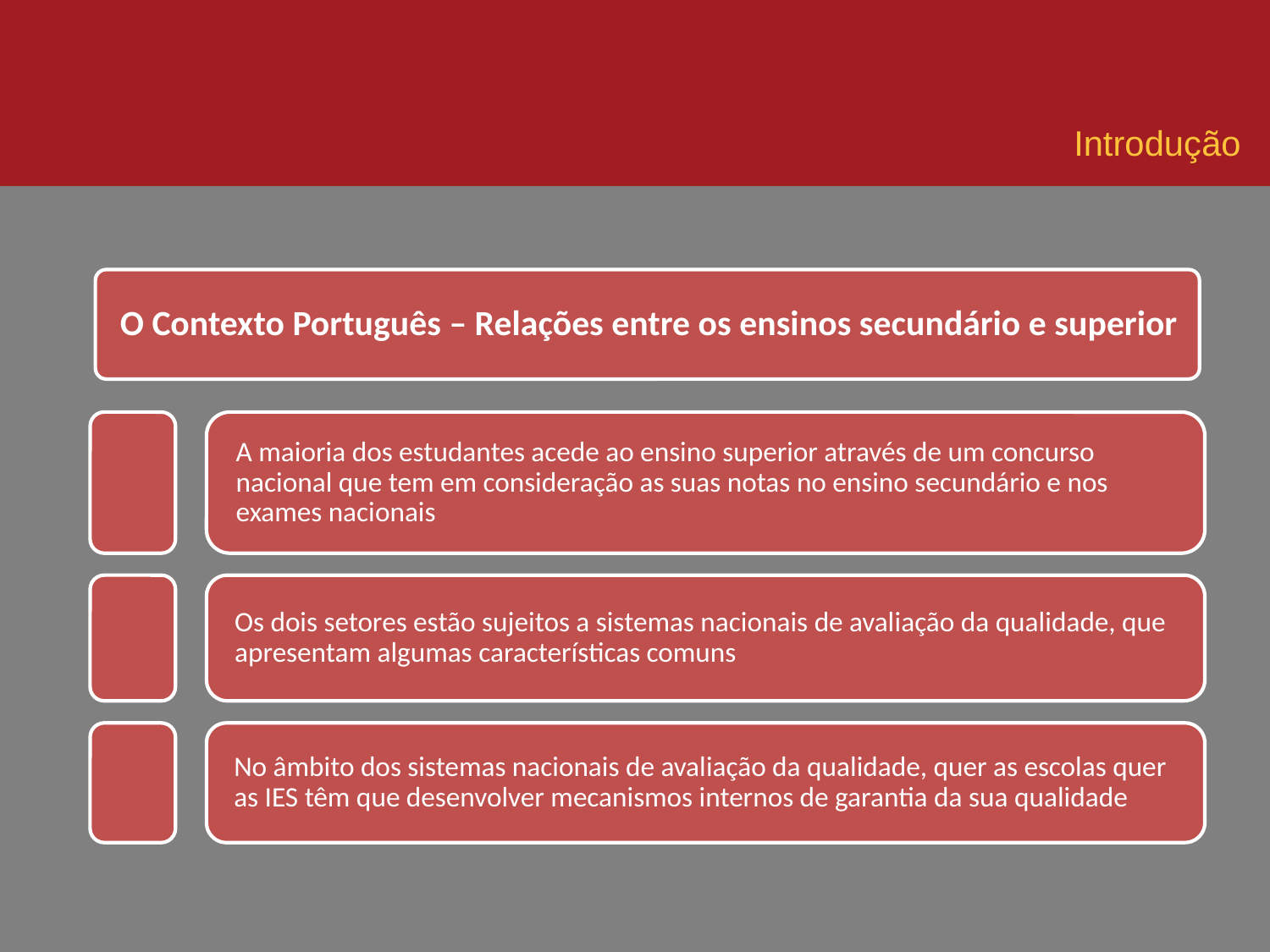

Introdução
O Contexto Português – Relações entre os ensinos secundário e superior
A maioria dos estudantes acede ao ensino superior através de um concurso nacional que tem em consideração as suas notas no ensino secundário e nos exames nacionais
Os dois setores estão sujeitos a sistemas nacionais de avaliação da qualidade, que apresentam algumas características comuns
No âmbito dos sistemas nacionais de avaliação da qualidade, quer as escolas quer as IES têm que desenvolver mecanismos internos de garantia da sua qualidade